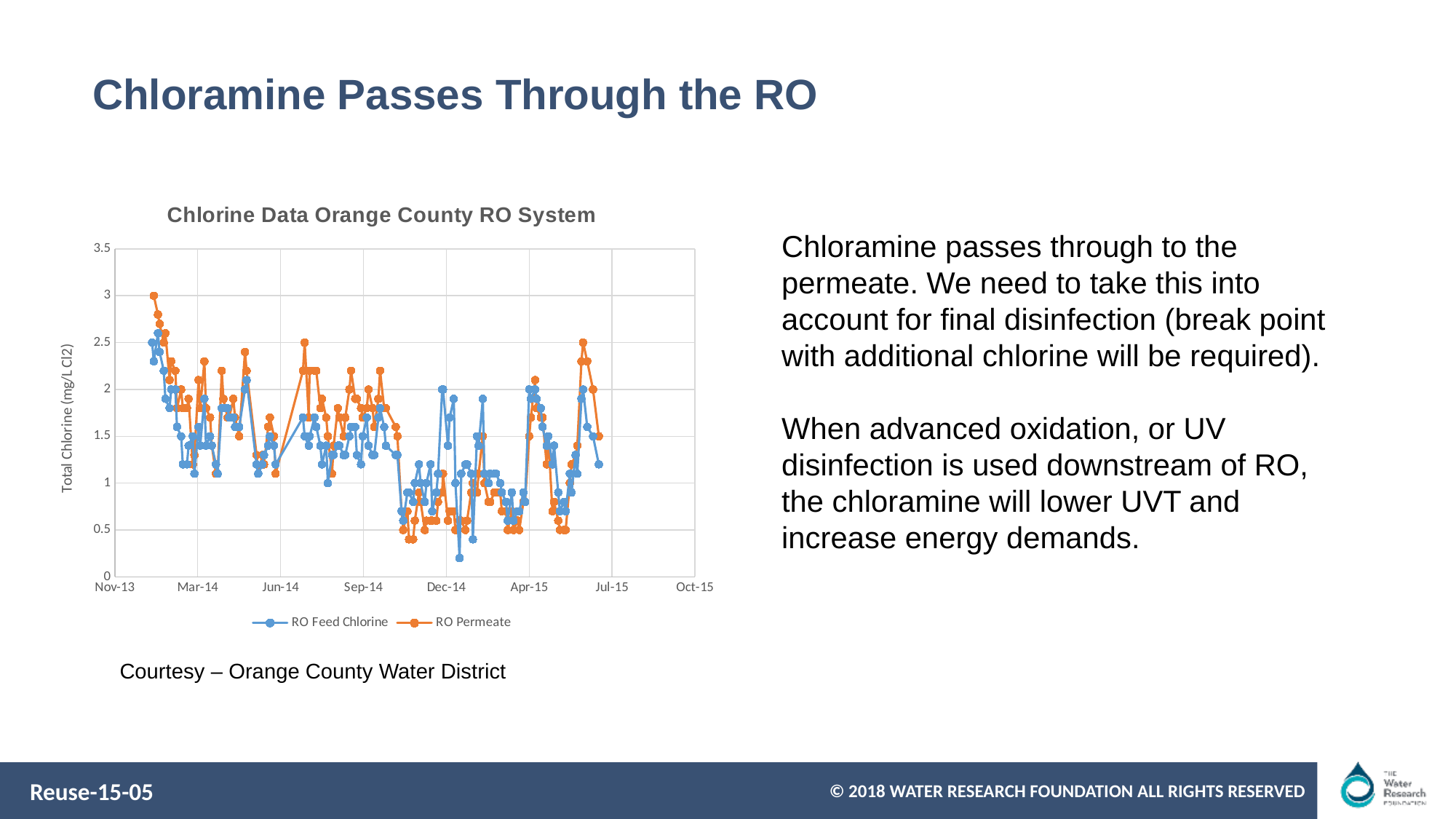

# Chloramine Passes Through the RO

### Chart: Chlorine Data Orange County RO System

| Category |  |  |
|---|---|---|
Chloramine passes through to the permeate. We need to take this into account for final disinfection (break point with additional chlorine will be required).
When advanced oxidation, or UV disinfection is used downstream of RO, the chloramine will lower UVT and increase energy demands.
Courtesy – Orange County Water District